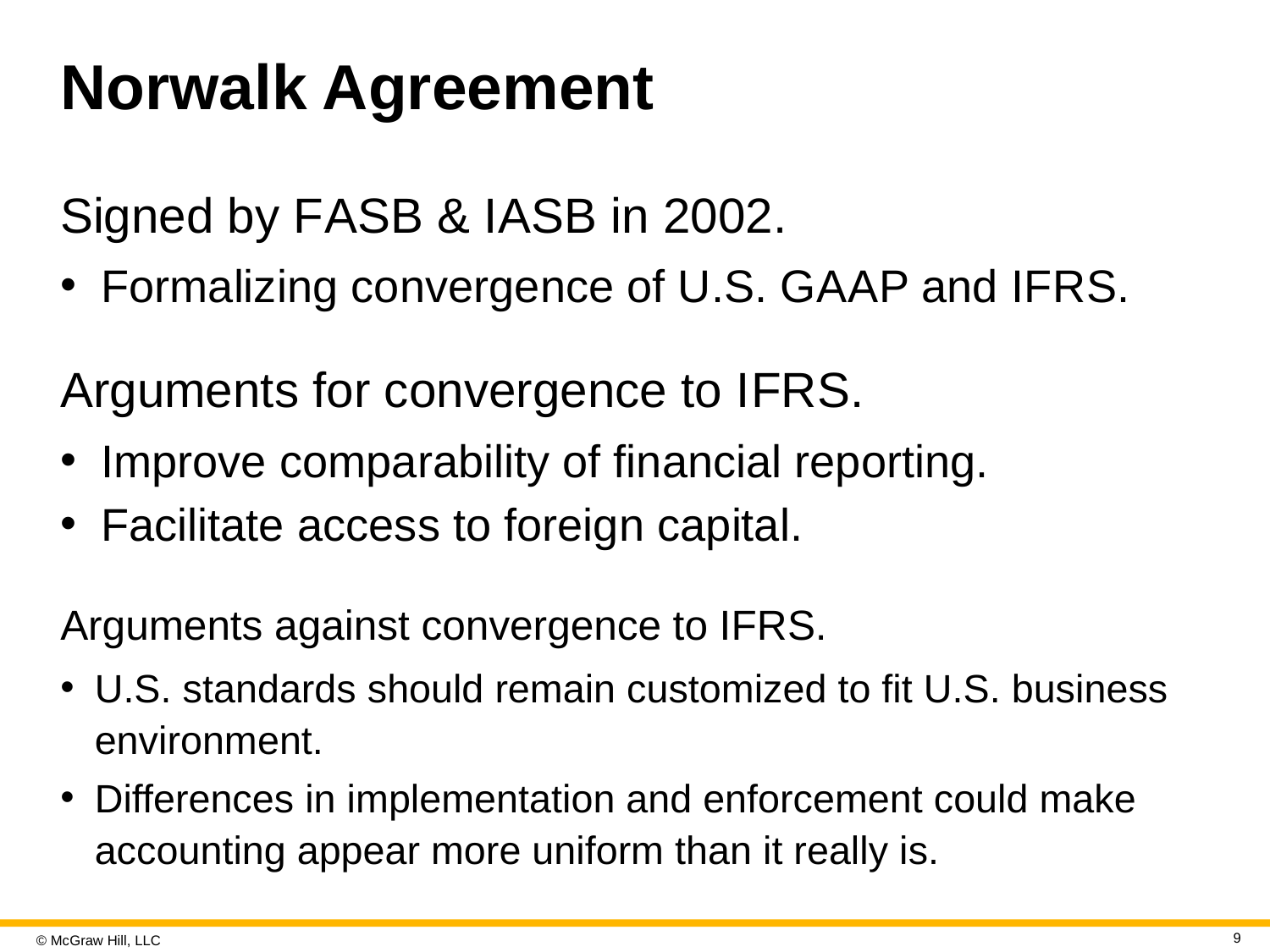

# Norwalk Agreement
Signed by F A S B & I A S B in 2002.
Formalizing convergence of U.S. G A A P and I F R S.
Arguments for convergence to I F R S.
Improve comparability of financial reporting.
Facilitate access to foreign capital.
Arguments against convergence to I F R S.
U.S. standards should remain customized to fit U.S. business environment.
Differences in implementation and enforcement could make accounting appear more uniform than it really is.
9